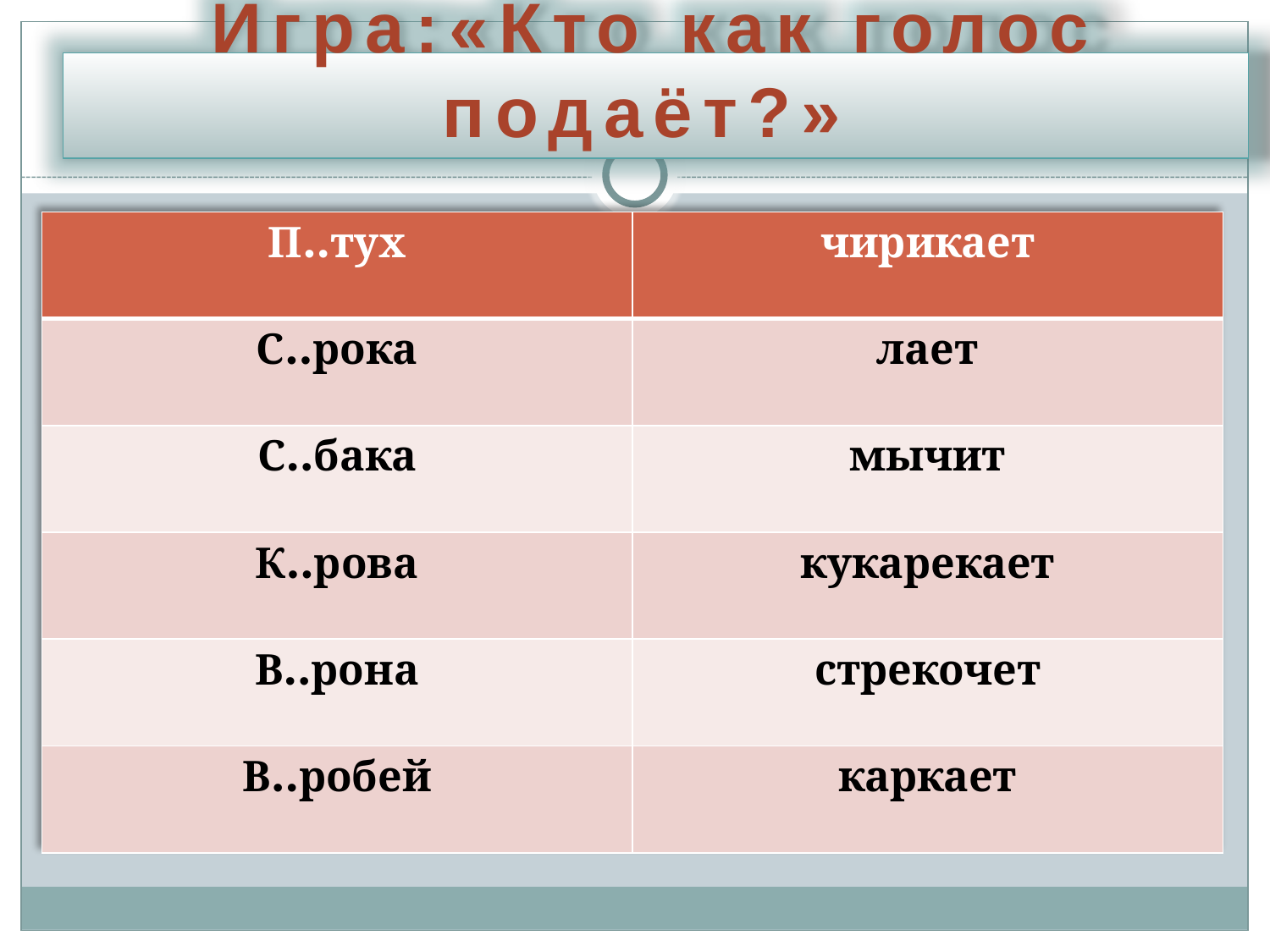

# Игра:«Кто как голос подает?»
Игра:«Кто как голос подаёт?»
| П..тух | чирикает |
| --- | --- |
| С..рока | лает |
| С..бака | мычит |
| К..рова | кукарекает |
| В..рона | стрекочет |
| В..робей | каркает |